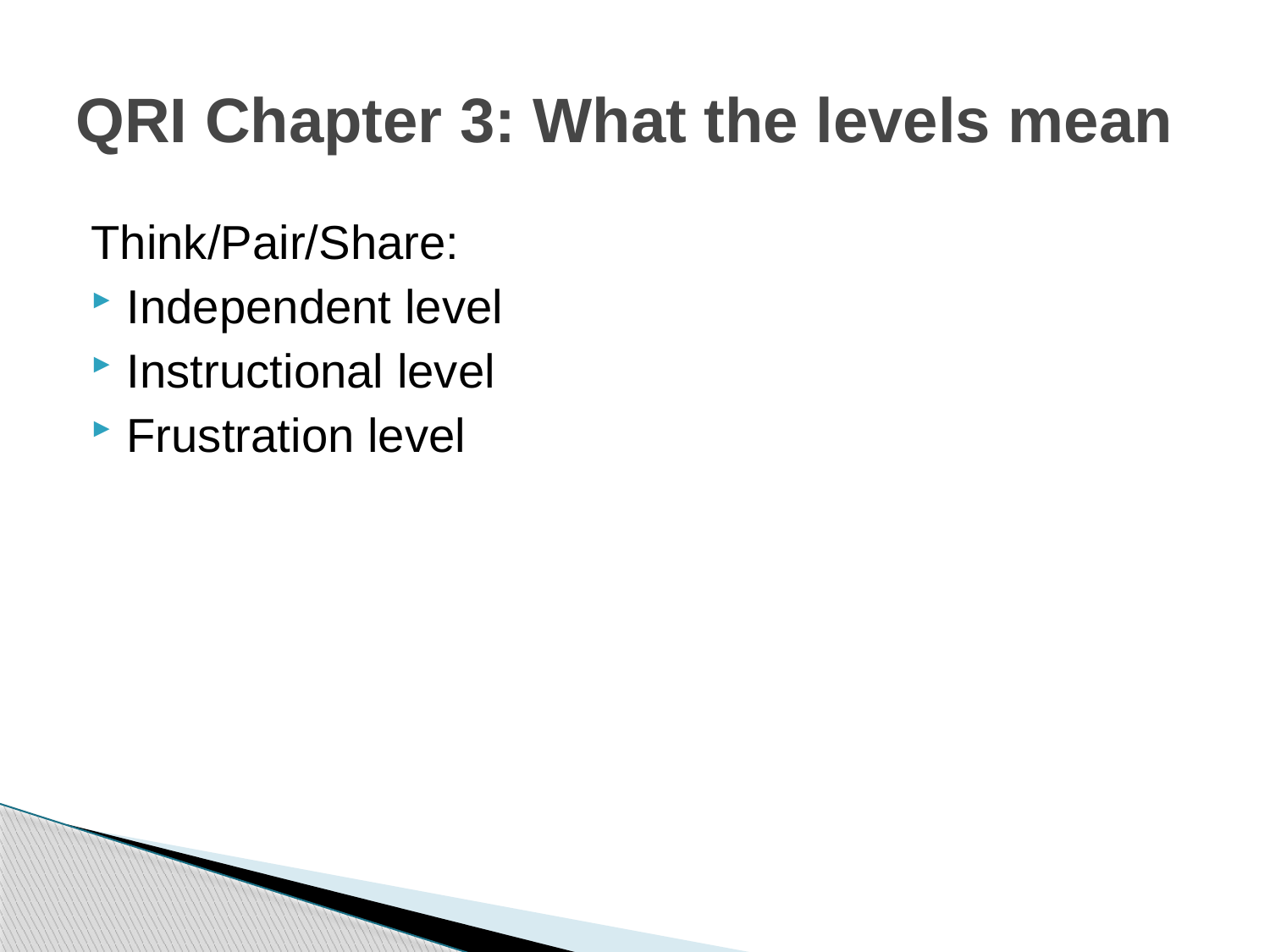

# QRI Chapter 3: What the levels mean
Think/Pair/Share:
Independent level
Instructional level
Frustration level